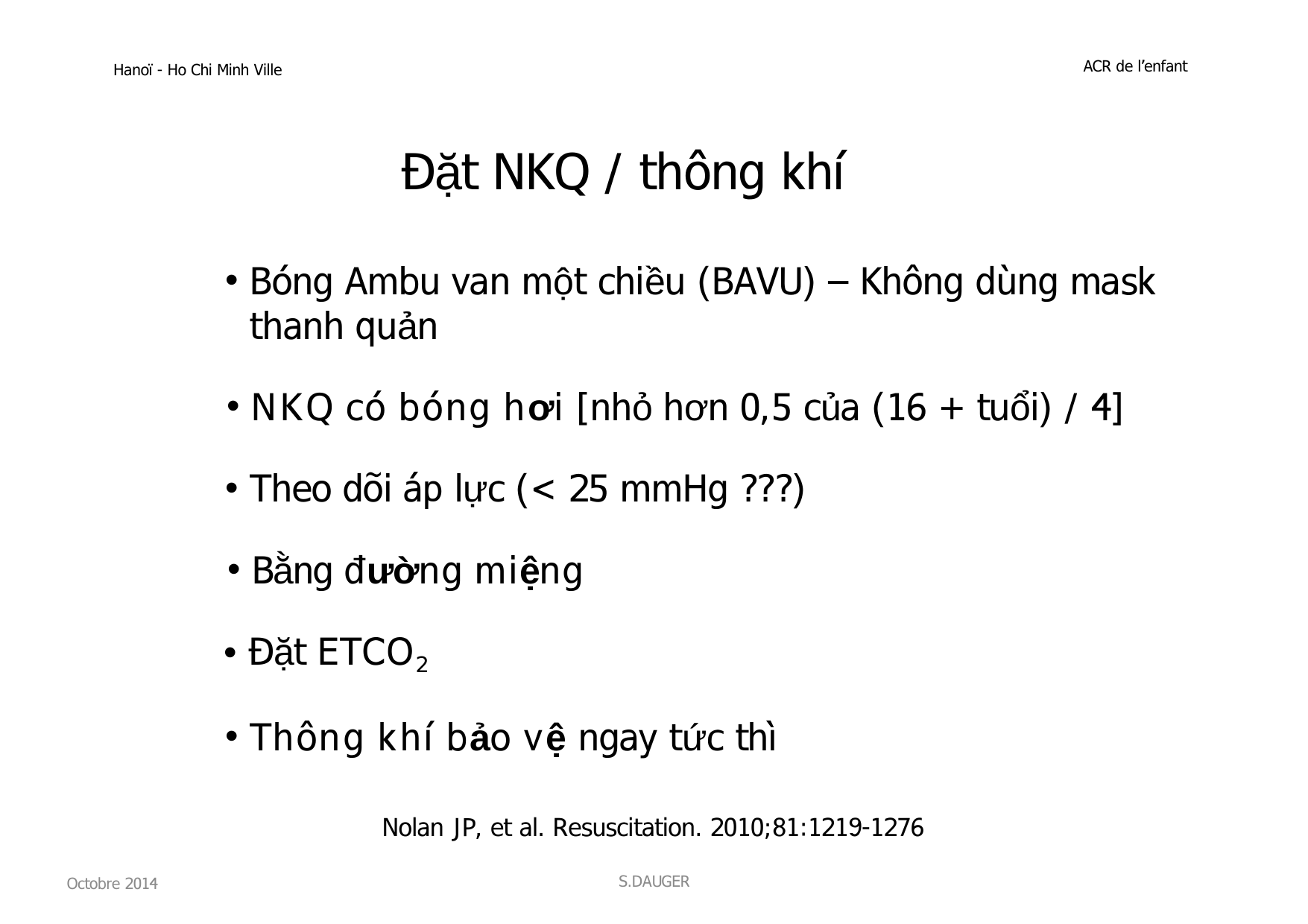

ACR de l’enfant
Hanoï - Ho Chi Minh Ville
Đặt NKQ / thông khí

Bóng Ambu van một chiều (BAVU) – Không dùng mask thanh quản

NKQ có bóng hơi [nhỏ hơn 0,5 của (16 + tuổi) / 4]

Theo dõi áp lực (< 25 mmHg ???)

Bằng đường miệng

Đặt ETCO2

Thông khí bảo vệ ngay tức thì
Nolan JP, et al. Resuscitation. 2010;81:1219-1276
Octobre 2014
S.DAUGER